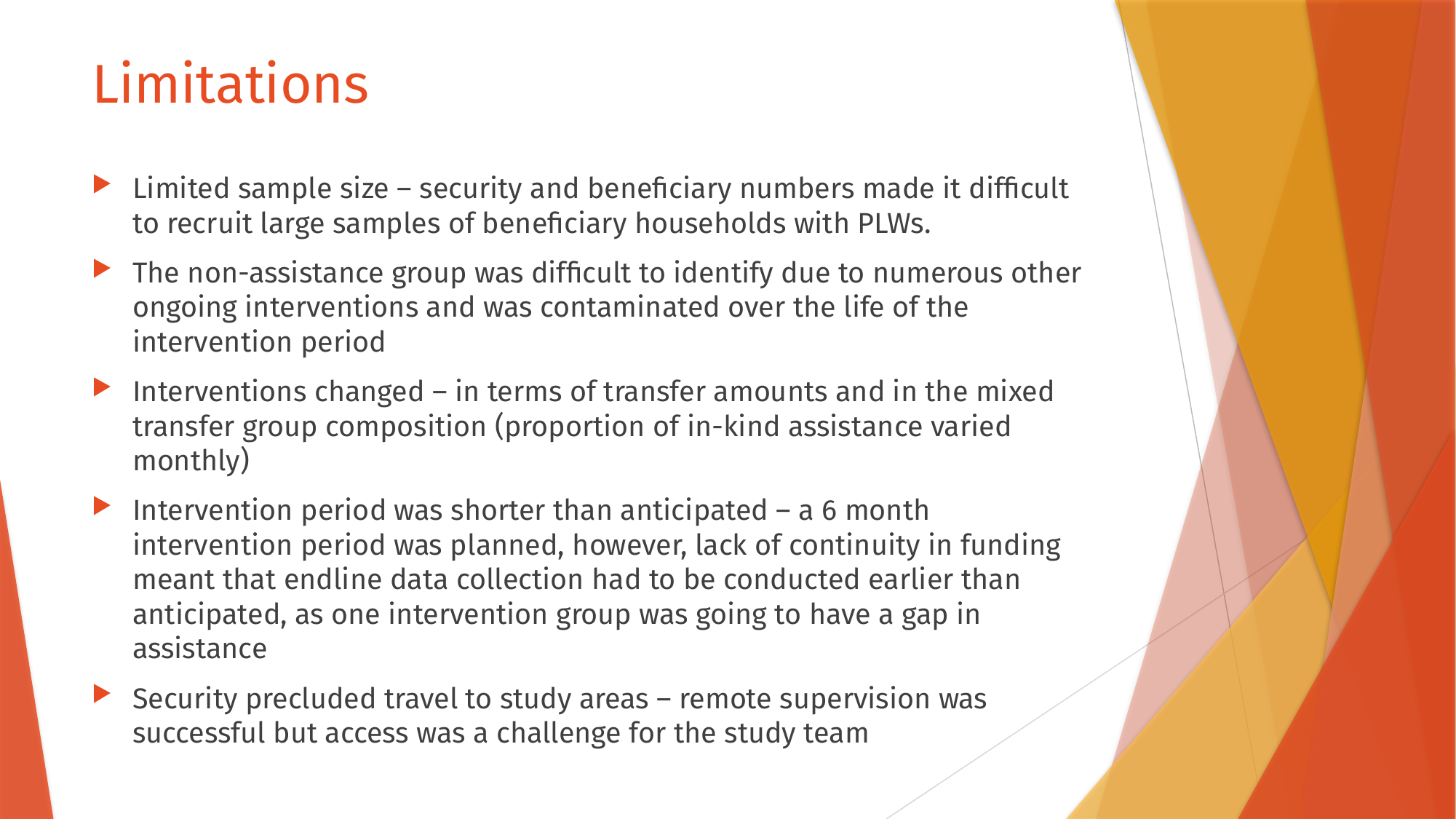

# Limitations
Limited sample size – security and beneficiary numbers made it difficult to recruit large samples of beneficiary households with PLWs.
The non-assistance group was difficult to identify due to numerous other ongoing interventions and was contaminated over the life of the intervention period
Interventions changed – in terms of transfer amounts and in the mixed transfer group composition (proportion of in-kind assistance varied monthly)
Intervention period was shorter than anticipated – a 6 month intervention period was planned, however, lack of continuity in funding meant that endline data collection had to be conducted earlier than anticipated, as one intervention group was going to have a gap in assistance
Security precluded travel to study areas – remote supervision was successful but access was a challenge for the study team